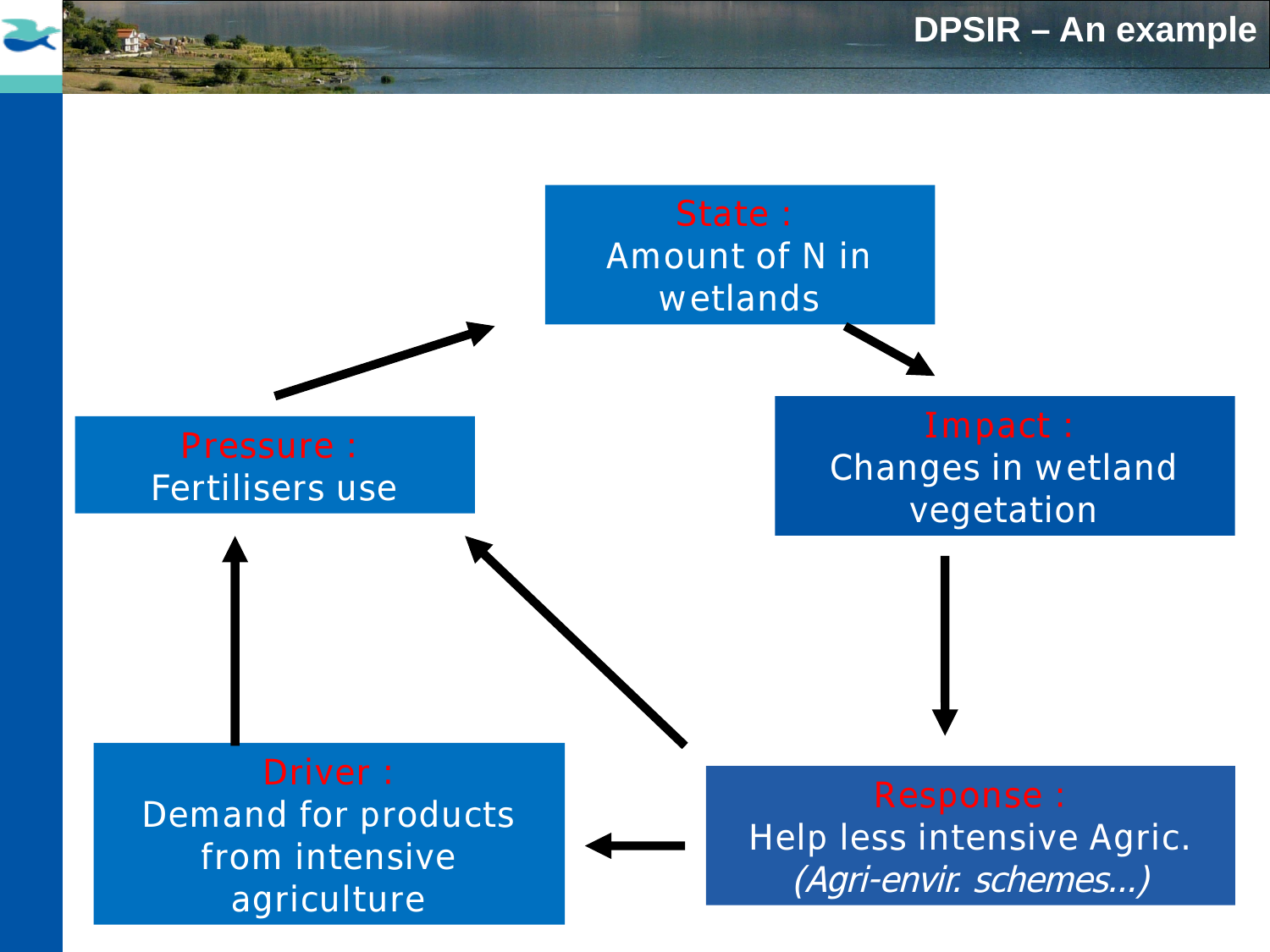

DPSIR – An example
State :
Amount of N in wetlands

Impact :
Changes in wetland vegetation
Pressure :
Fertilisers use

Driver :
Demand for products from intensive agriculture
Response :
Help less intensive Agric. (Agri-envir. schemes…)